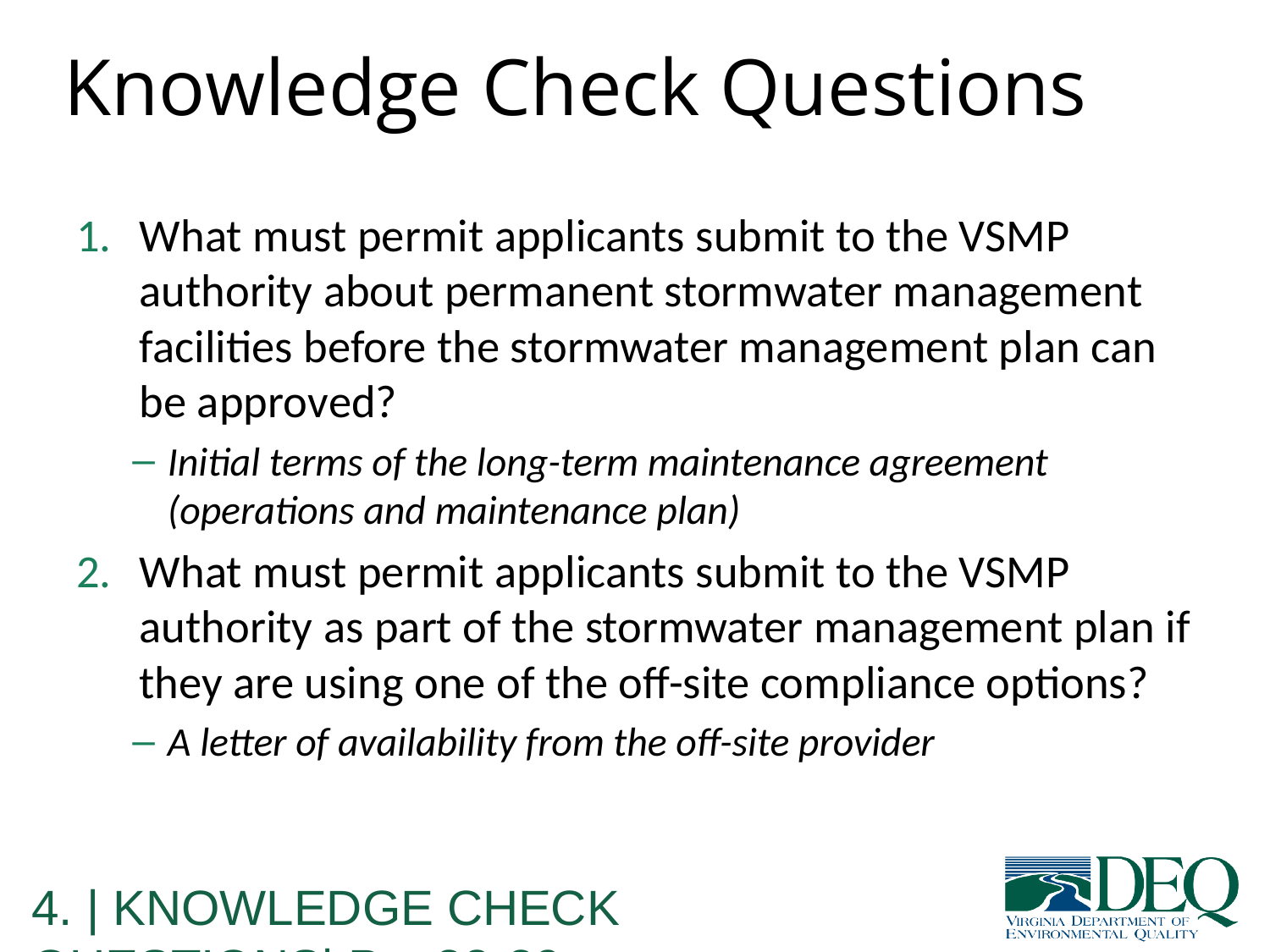

# Knowledge Check Questions
What must permit applicants submit to the VSMP authority about permanent stormwater management facilities before the stormwater management plan can be approved?
Initial terms of the long-term maintenance agreement (operations and maintenance plan)
What must permit applicants submit to the VSMP authority as part of the stormwater management plan if they are using one of the off-site compliance options?
A letter of availability from the off-site provider
4. | KNOWLEDGE CHECK QUESTIONS| Pg. 38-39